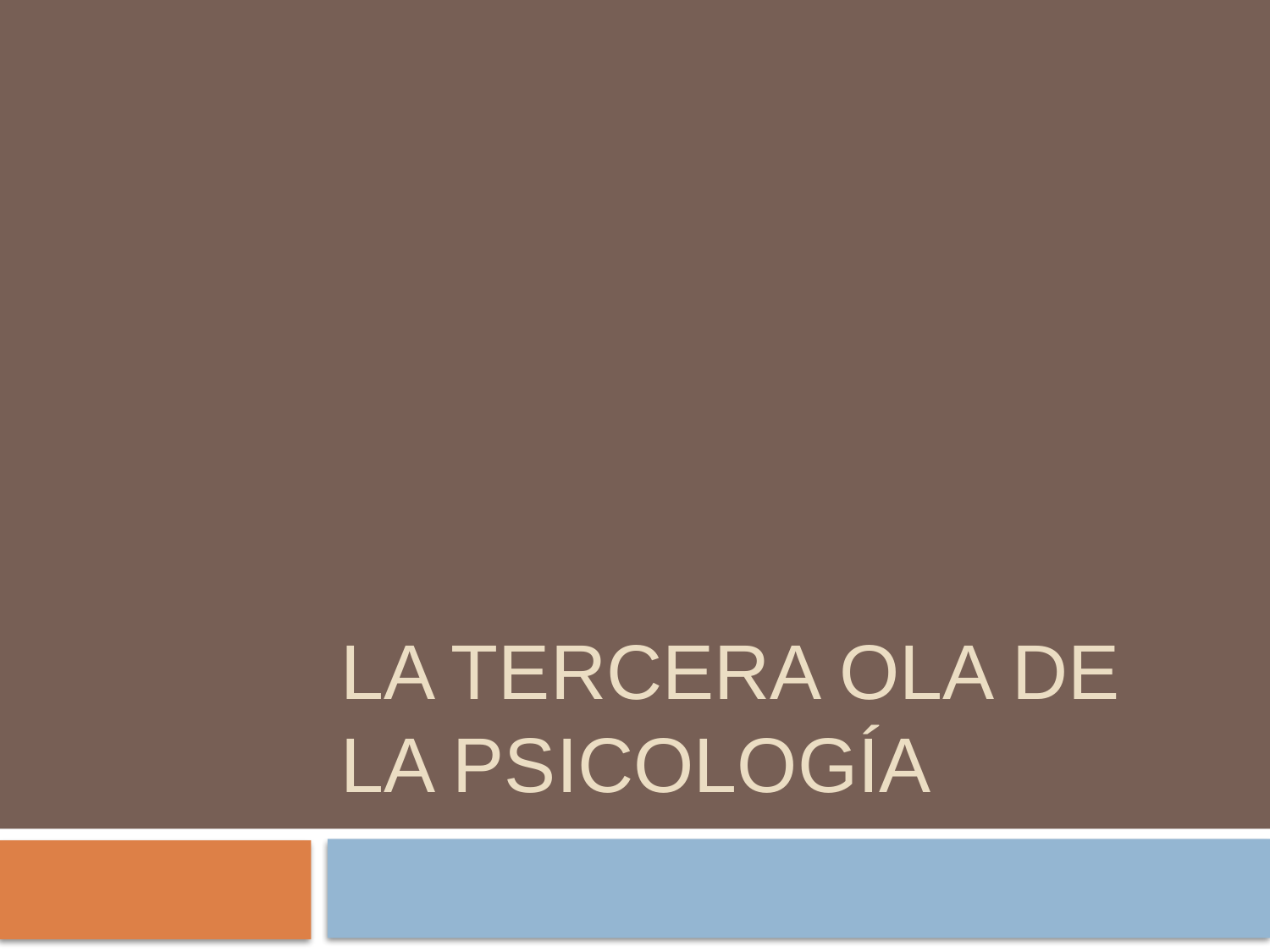

# La Tercera Ola de la Psicología